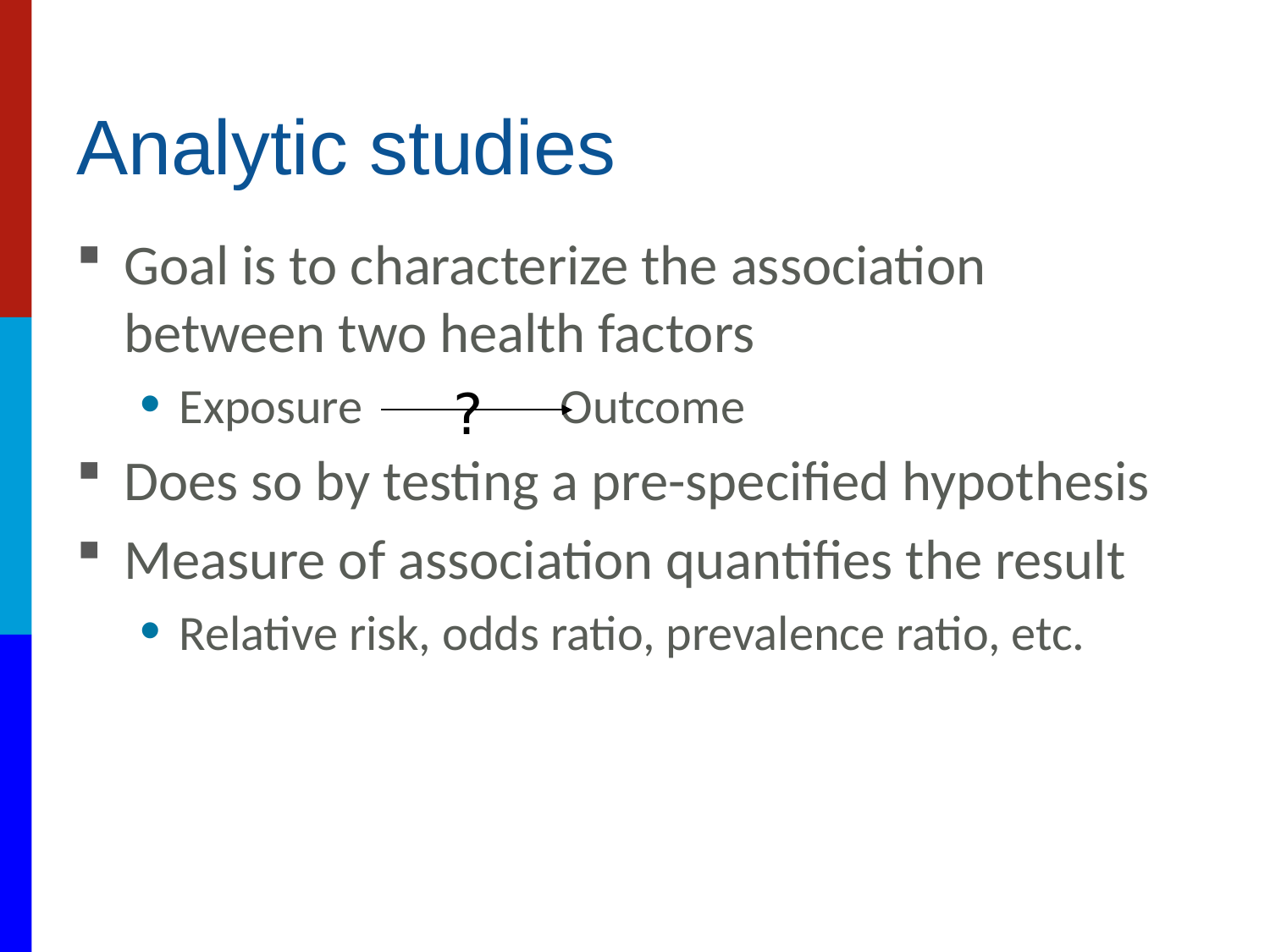

# Analytic studies
Goal is to characterize the association between two health factors
Exposure		Outcome
Does so by testing a pre-specified hypothesis
Measure of association quantifies the result
Relative risk, odds ratio, prevalence ratio, etc.
?